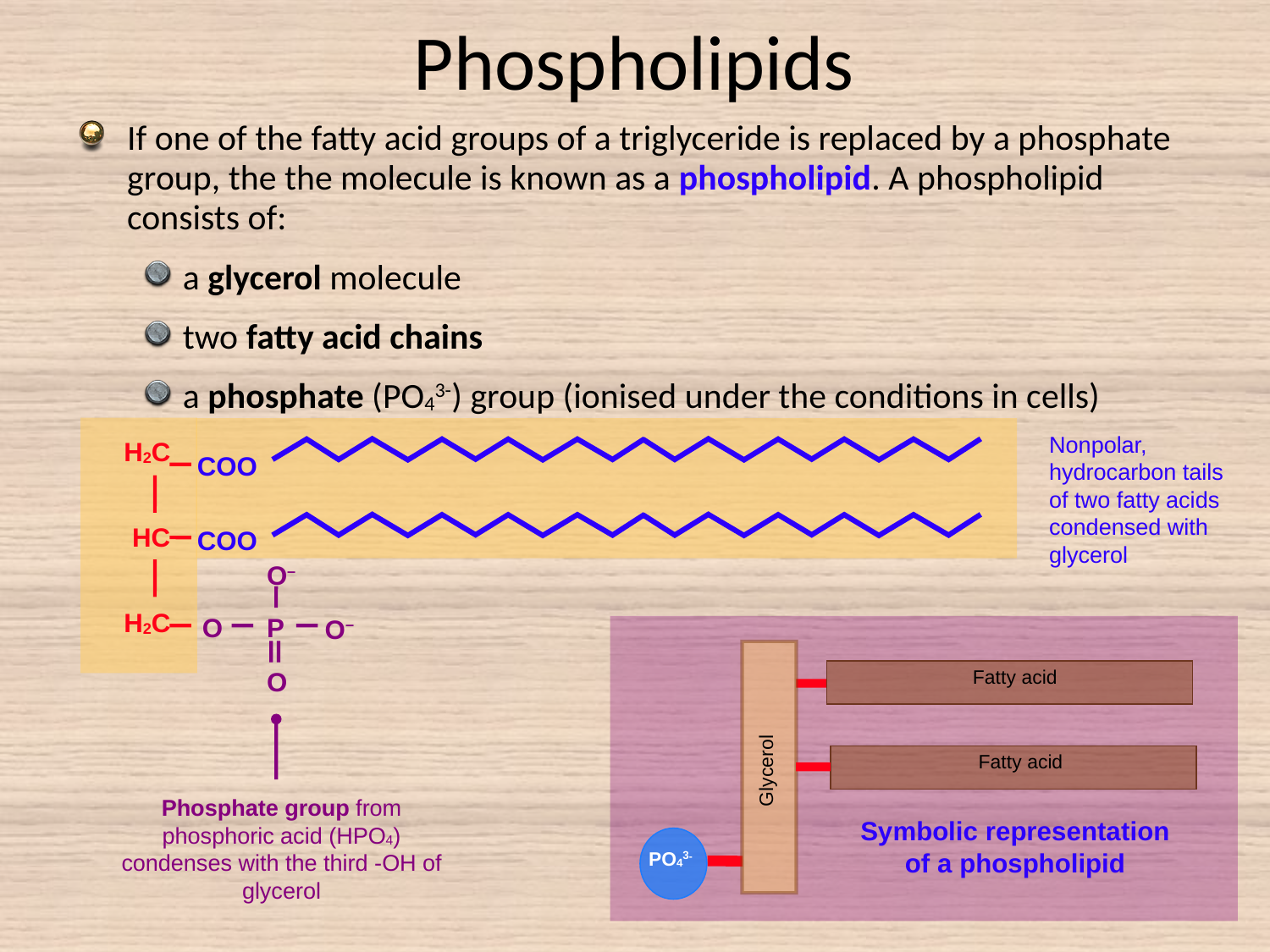

# Phospholipids
If one of the fatty acid groups of a triglyceride is replaced by a phosphate group, the the molecule is known as a phospholipid. A phospholipid consists of:
a glycerol molecule
two fatty acid chains
a phosphate (PO43-) group (ionised under the conditions in cells)

Nonpolar, hydrocarbon tails of two fatty acids condensed with glycerol
H2C

COO

HC
COO

O–

H2C
O
P
O–

Fatty acid

Fatty acid
Glycerol

PO43-

O

Phosphate group from phosphoric acid (HPO4) condenses with the third -OH of glycerol
Symbolic representation of a phospholipid